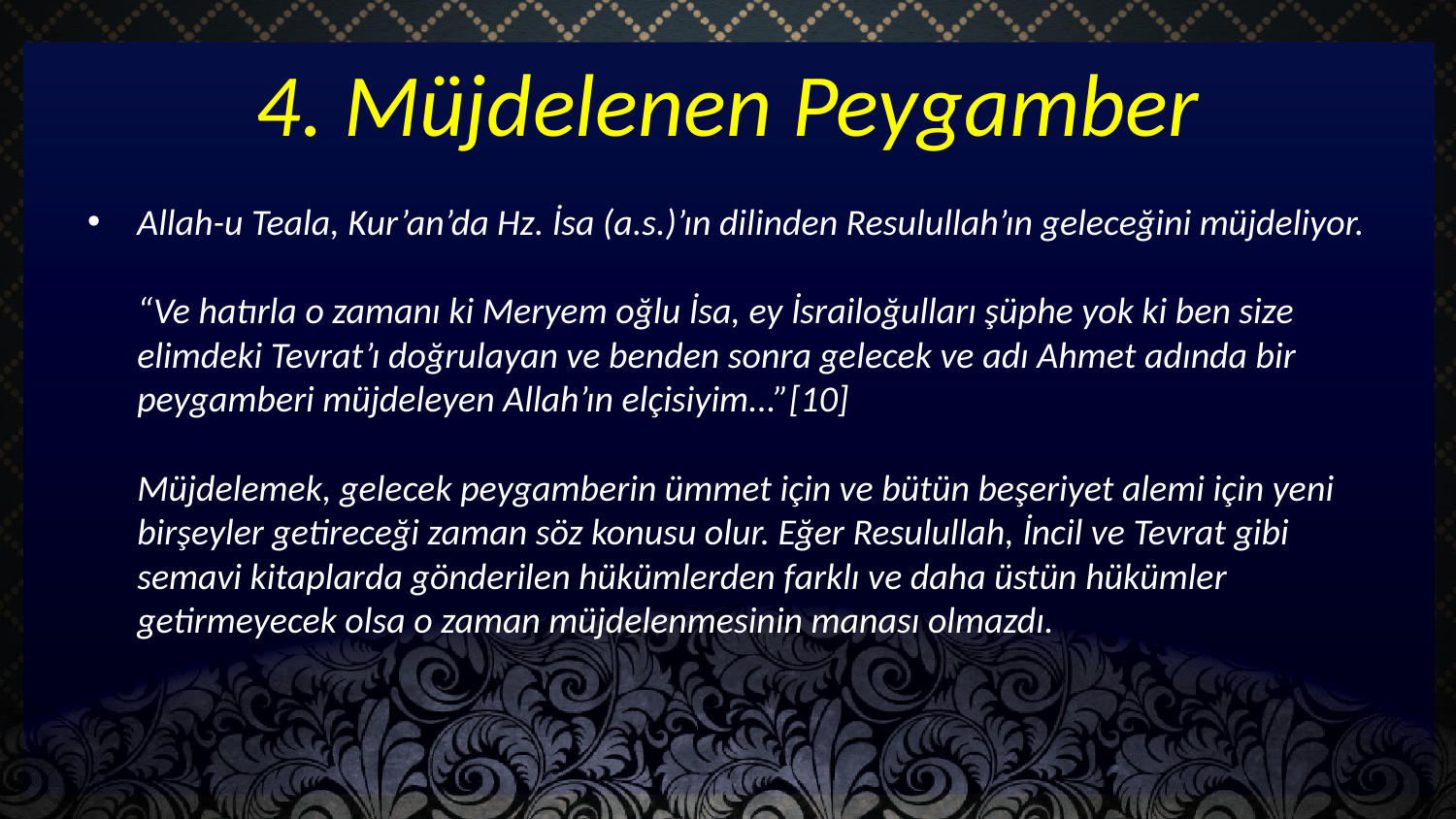

# 4. Müjdelenen Peygamber
Allah-u Teala, Kur’an’da Hz. İsa (a.s.)’ın dilinden Resulullah’ın geleceğini müjdeliyor.
“Ve hatırla o zamanı ki Meryem oğlu İsa, ey İsrailoğulları şüphe yok ki ben size elimdeki Tevrat’ı doğrulayan ve benden sonra gelecek ve adı Ahmet adında bir peygamberi müjdeleyen Allah’ın elçisiyim...”[10]
Müjdelemek, gelecek peygamberin ümmet için ve bütün beşeriyet alemi için yeni birşeyler getireceği zaman söz konusu olur. Eğer Resulullah, İncil ve Tevrat gibi semavi kitaplarda gönderilen hükümlerden farklı ve daha üstün hükümler getirmeyecek olsa o zaman müjdelenmesinin manası olmazdı.